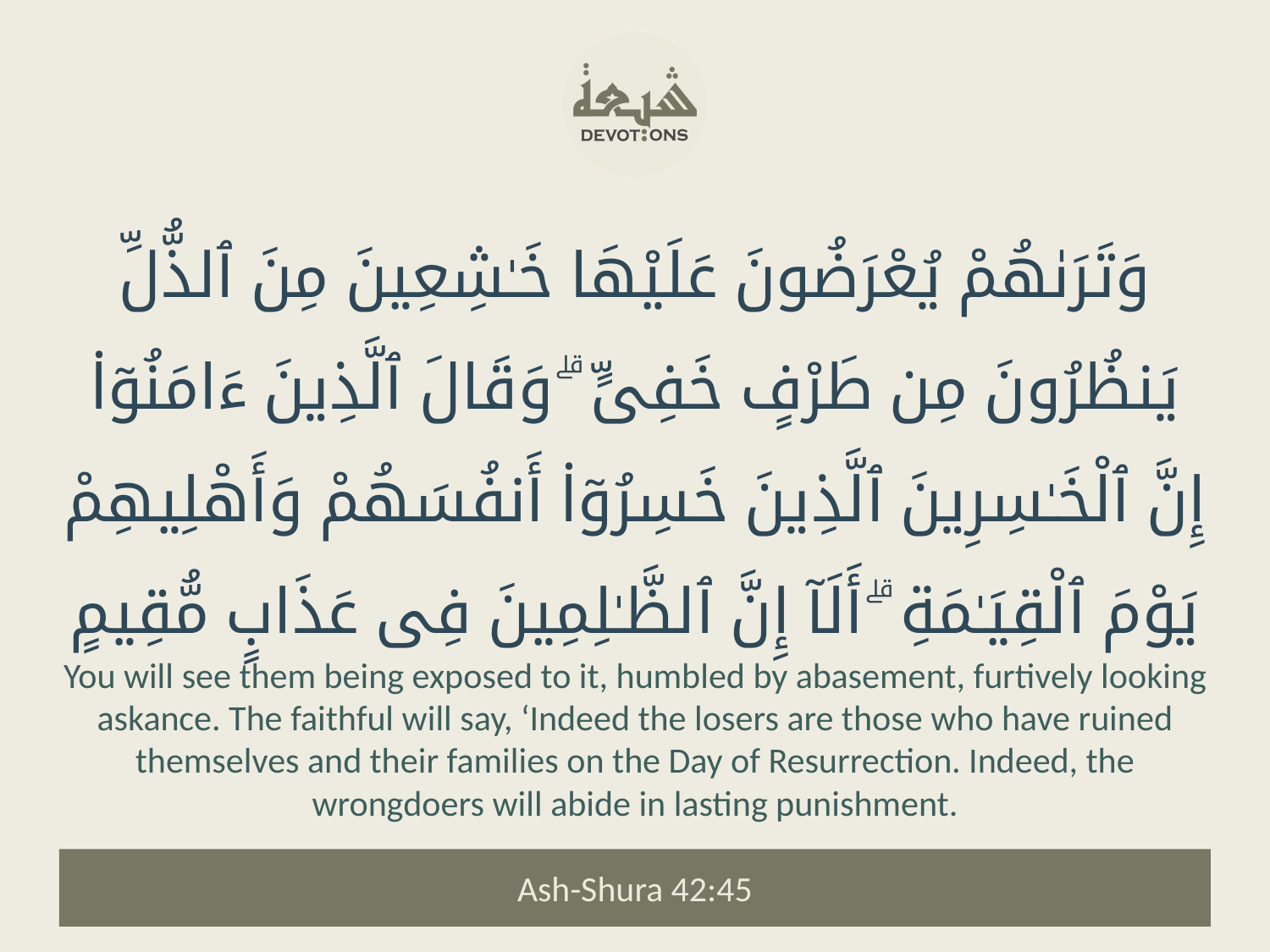

وَتَرَىٰهُمْ يُعْرَضُونَ عَلَيْهَا خَـٰشِعِينَ مِنَ ٱلذُّلِّ يَنظُرُونَ مِن طَرْفٍ خَفِىٍّ ۗ وَقَالَ ٱلَّذِينَ ءَامَنُوٓا۟ إِنَّ ٱلْخَـٰسِرِينَ ٱلَّذِينَ خَسِرُوٓا۟ أَنفُسَهُمْ وَأَهْلِيهِمْ يَوْمَ ٱلْقِيَـٰمَةِ ۗ أَلَآ إِنَّ ٱلظَّـٰلِمِينَ فِى عَذَابٍ مُّقِيمٍ
You will see them being exposed to it, humbled by abasement, furtively looking askance. The faithful will say, ‘Indeed the losers are those who have ruined themselves and their families on the Day of Resurrection. Indeed, the wrongdoers will abide in lasting punishment.
Ash-Shura 42:45